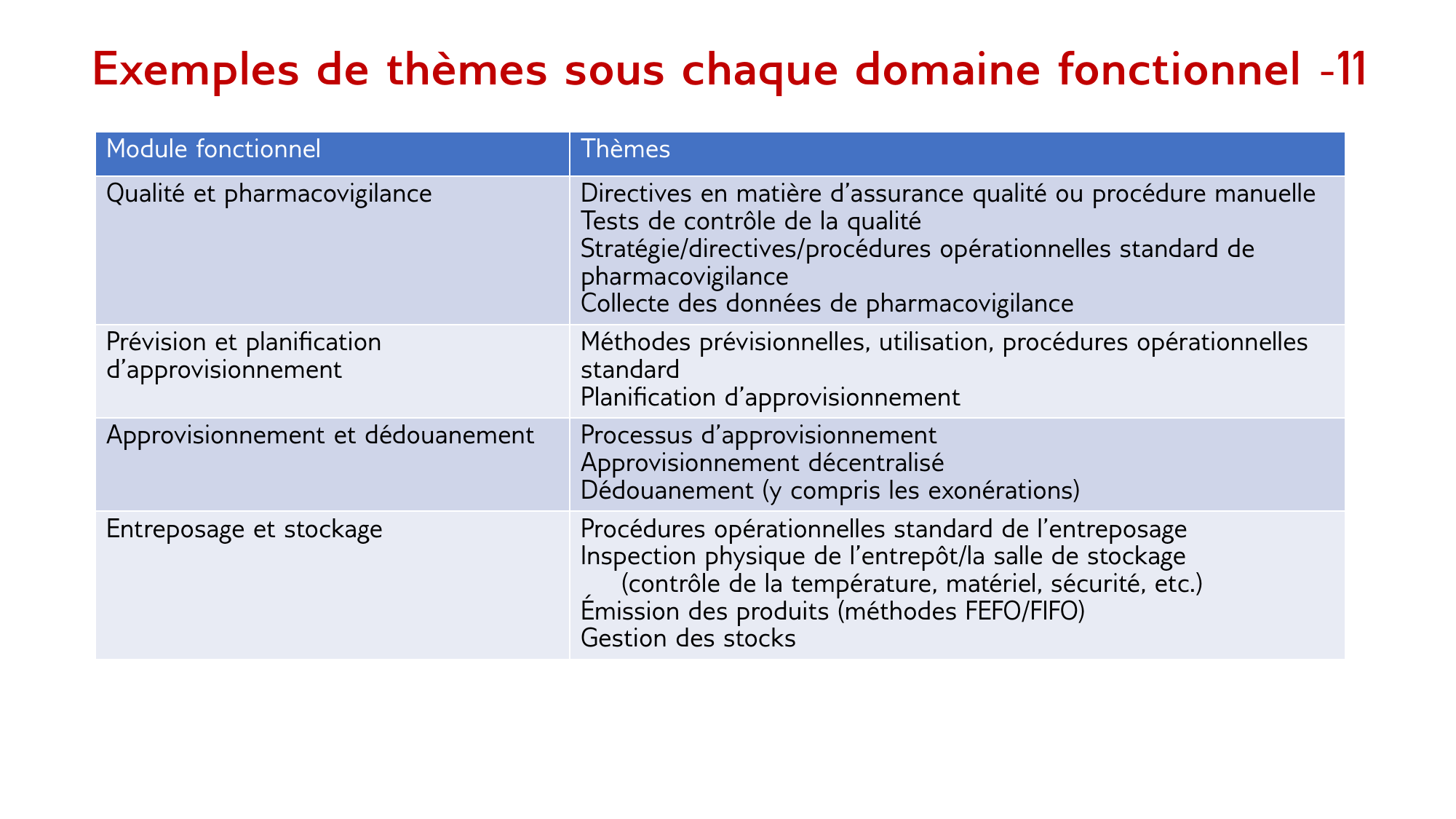

# Exemples de thèmes sous chaque domaine fonctionnel -11
| Module fonctionnel | Thèmes |
| --- | --- |
| Qualité et pharmacovigilance | Directives en matière d’assurance qualité ou procédure manuelle Tests de contrôle de la qualité Stratégie/directives/procédures opérationnelles standard de pharmacovigilance Collecte des données de pharmacovigilance |
| Prévision et planification d’approvisionnement | Méthodes prévisionnelles, utilisation, procédures opérationnelles standard Planification d’approvisionnement |
| Approvisionnement et dédouanement | Processus d’approvisionnement Approvisionnement décentralisé Dédouanement (y compris les exonérations) |
| Entreposage et stockage | Procédures opérationnelles standard de l’entreposage Inspection physique de l’entrepôt/la salle de stockage (contrôle de la température, matériel, sécurité, etc.) Émission des produits (méthodes FEFO/FIFO) Gestion des stocks |